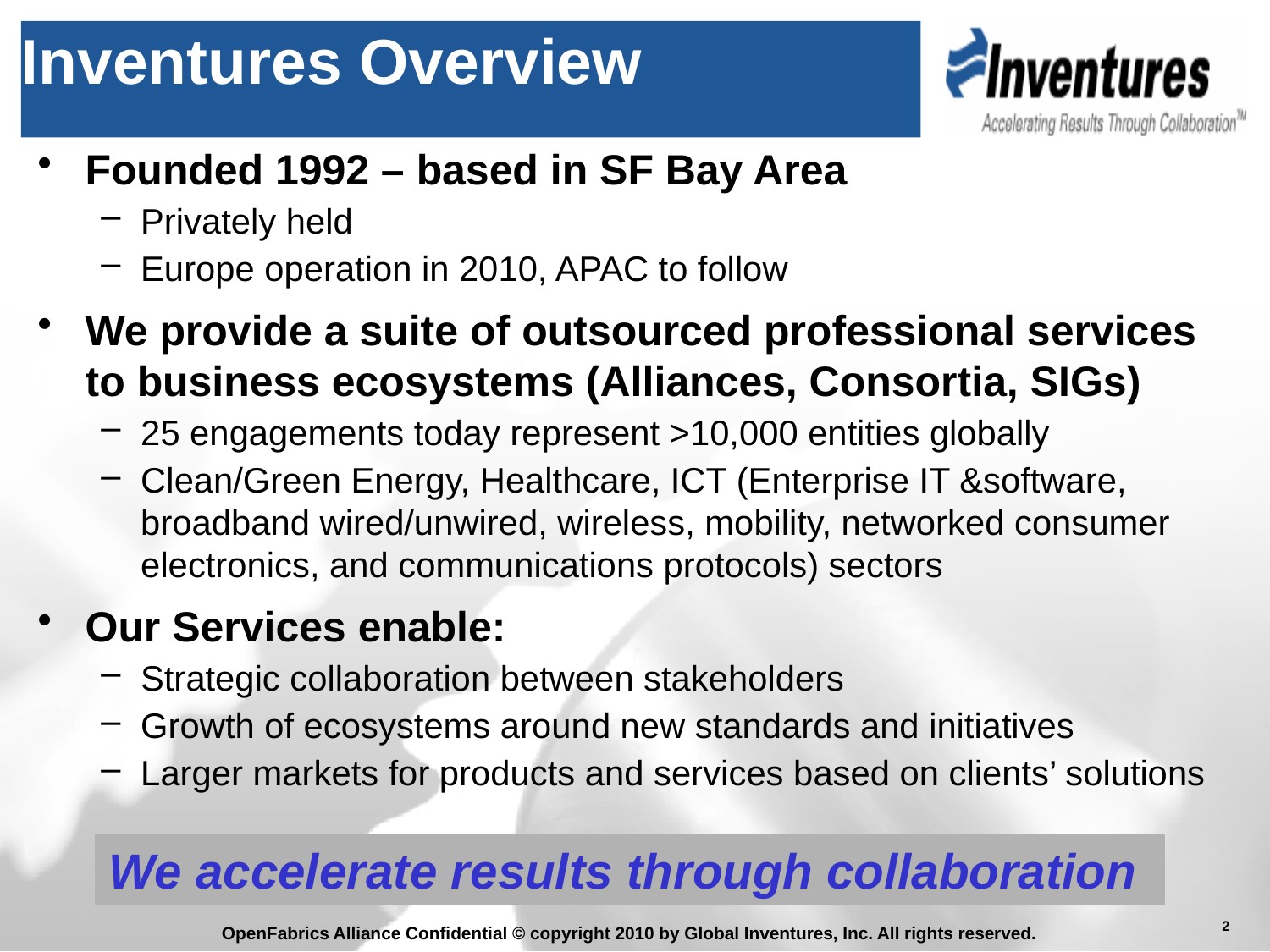

# Inventures Overview
Founded 1992 – based in SF Bay Area
Privately held
Europe operation in 2010, APAC to follow
We provide a suite of outsourced professional services to business ecosystems (Alliances, Consortia, SIGs)
25 engagements today represent >10,000 entities globally
Clean/Green Energy, Healthcare, ICT (Enterprise IT &software, broadband wired/unwired, wireless, mobility, networked consumer electronics, and communications protocols) sectors
Our Services enable:
Strategic collaboration between stakeholders
Growth of ecosystems around new standards and initiatives
Larger markets for products and services based on clients’ solutions
We accelerate results through collaboration